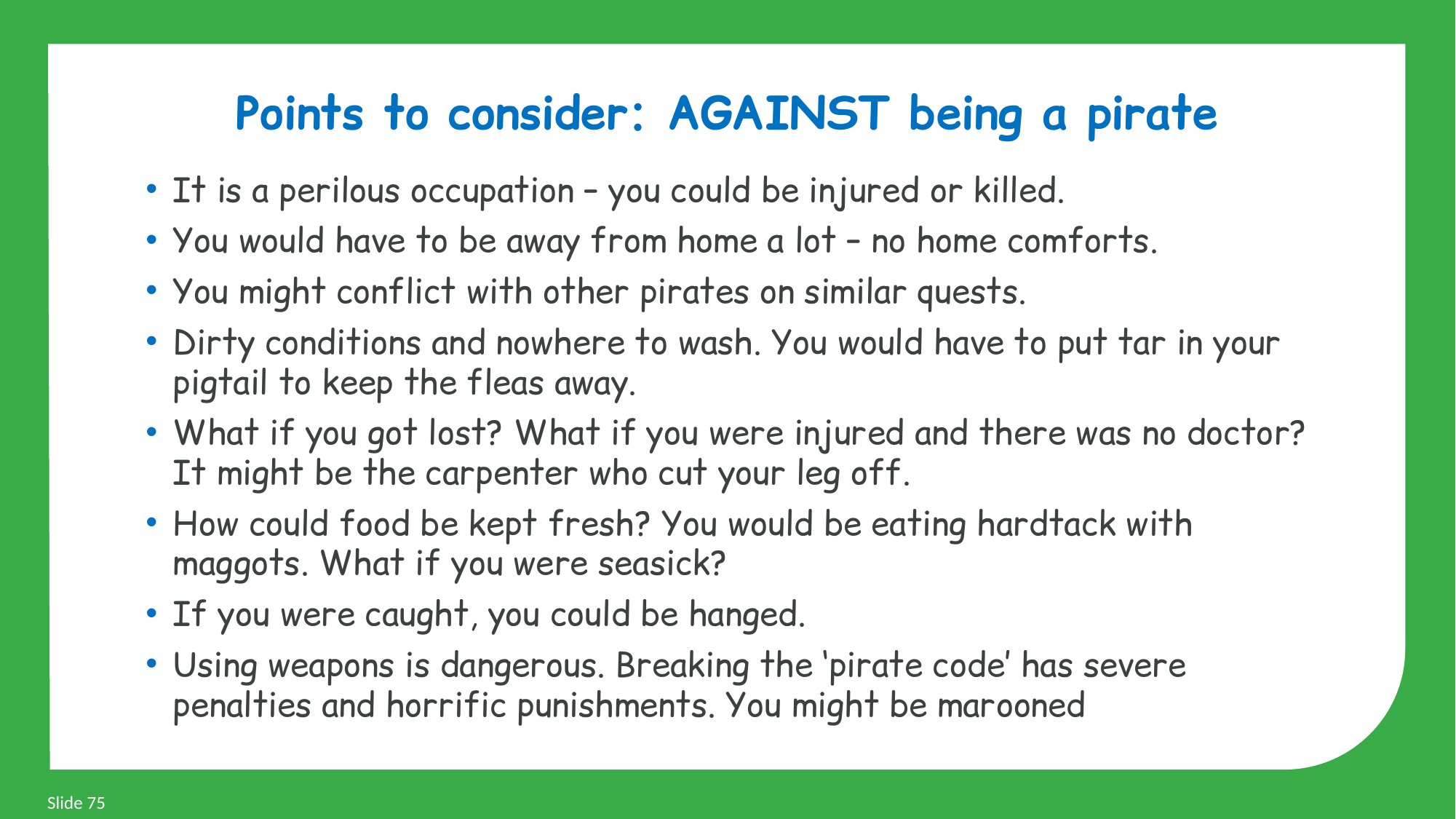

Points to consider: AGAINST being a pirate
It is a perilous occupation – you could be injured or killed.
You would have to be away from home a lot – no home comforts.
You might conflict with other pirates on similar quests.
Dirty conditions and nowhere to wash. You would have to put tar in your pigtail to keep the fleas away.
What if you got lost? What if you were injured and there was no doctor? It might be the carpenter who cut your leg off.
How could food be kept fresh? You would be eating hardtack with maggots. What if you were seasick?
If you were caught, you could be hanged.
Using weapons is dangerous. Breaking the ‘pirate code’ has severe penalties and horrific punishments. You might be marooned
Slide 75